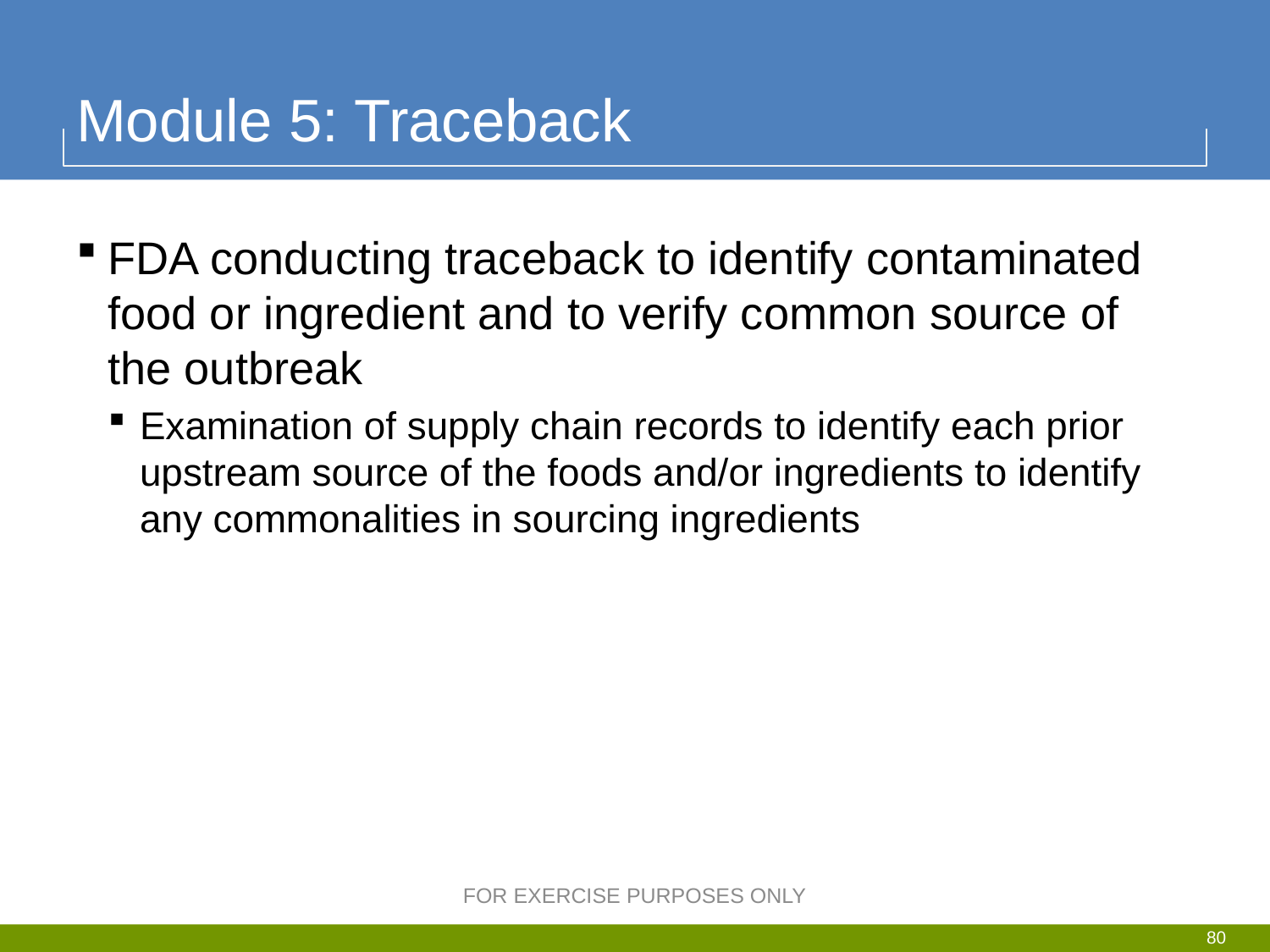

# Module 5: Traceback
FDA conducting traceback to identify contaminated food or ingredient and to verify common source of the outbreak
Examination of supply chain records to identify each prior upstream source of the foods and/or ingredients to identify any commonalities in sourcing ingredients
FOR EXERCISE PURPOSES ONLY